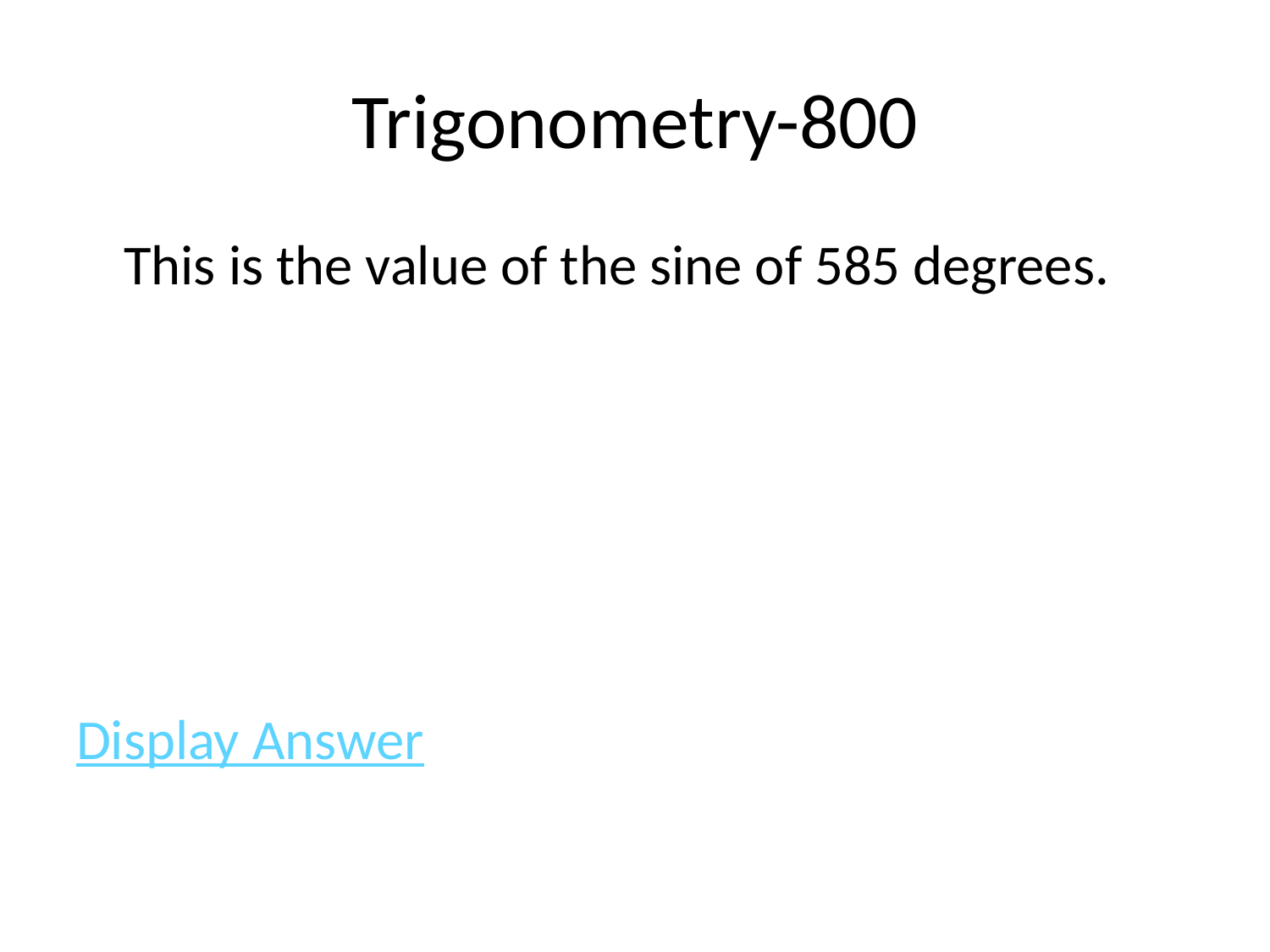

# Trigonometry-800
	This is the value of the sine of 585 degrees.

Display Answer